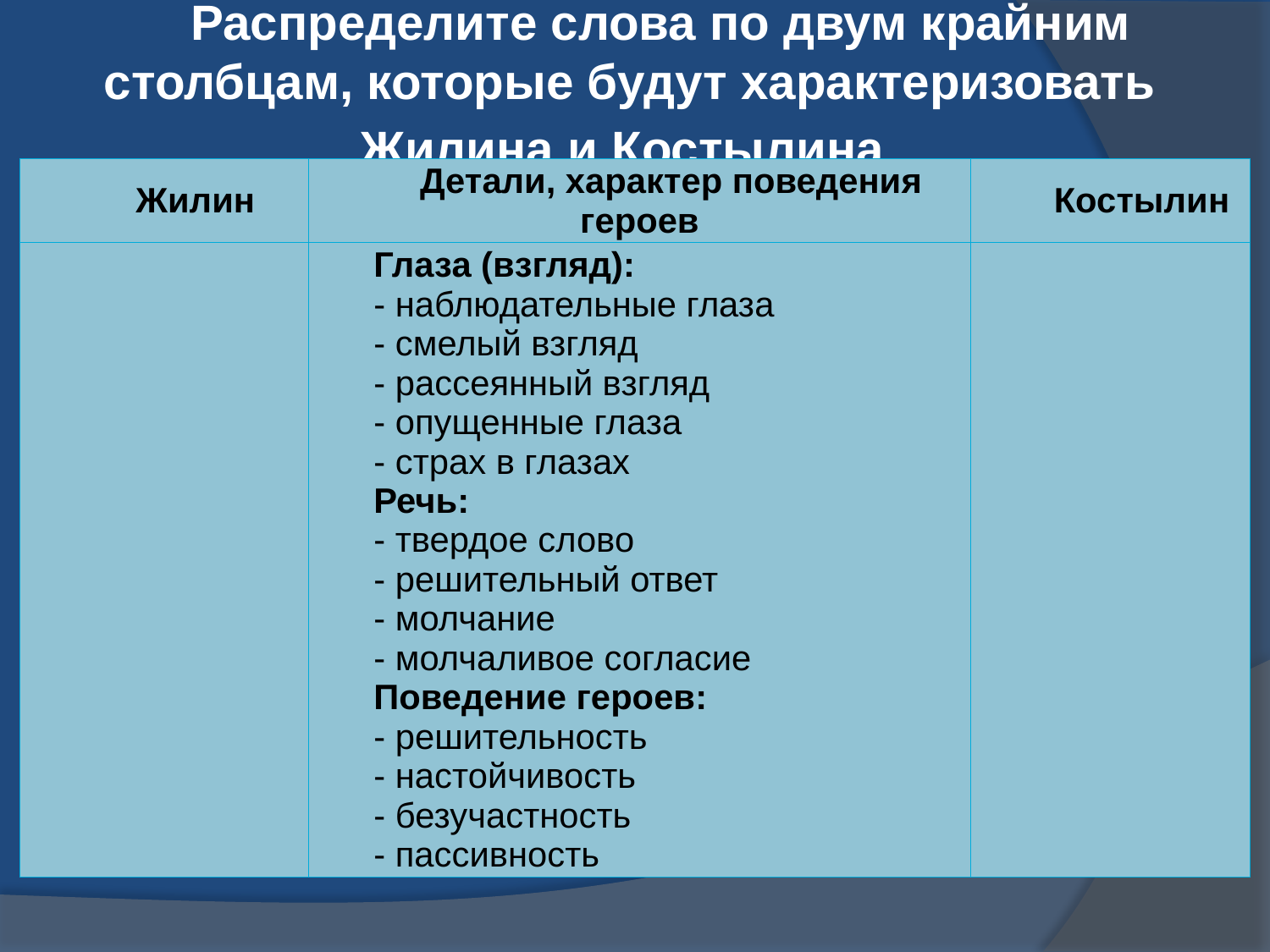

# Распределите слова по двум крайним столбцам, которые будут характеризовать Жилина и Костылина.
| Жилин | Детали, характер поведения героев | Костылин |
| --- | --- | --- |
|  | Глаза (взгляд): - наблюдательные глаза - смелый взгляд - рассеянный взгляд - опущенные глаза - страх в глазах Речь: - твердое слово - решительный ответ - молчание - молчаливое согласие Поведение героев: - решительность - настойчивость - безучастность - пассивность |  |